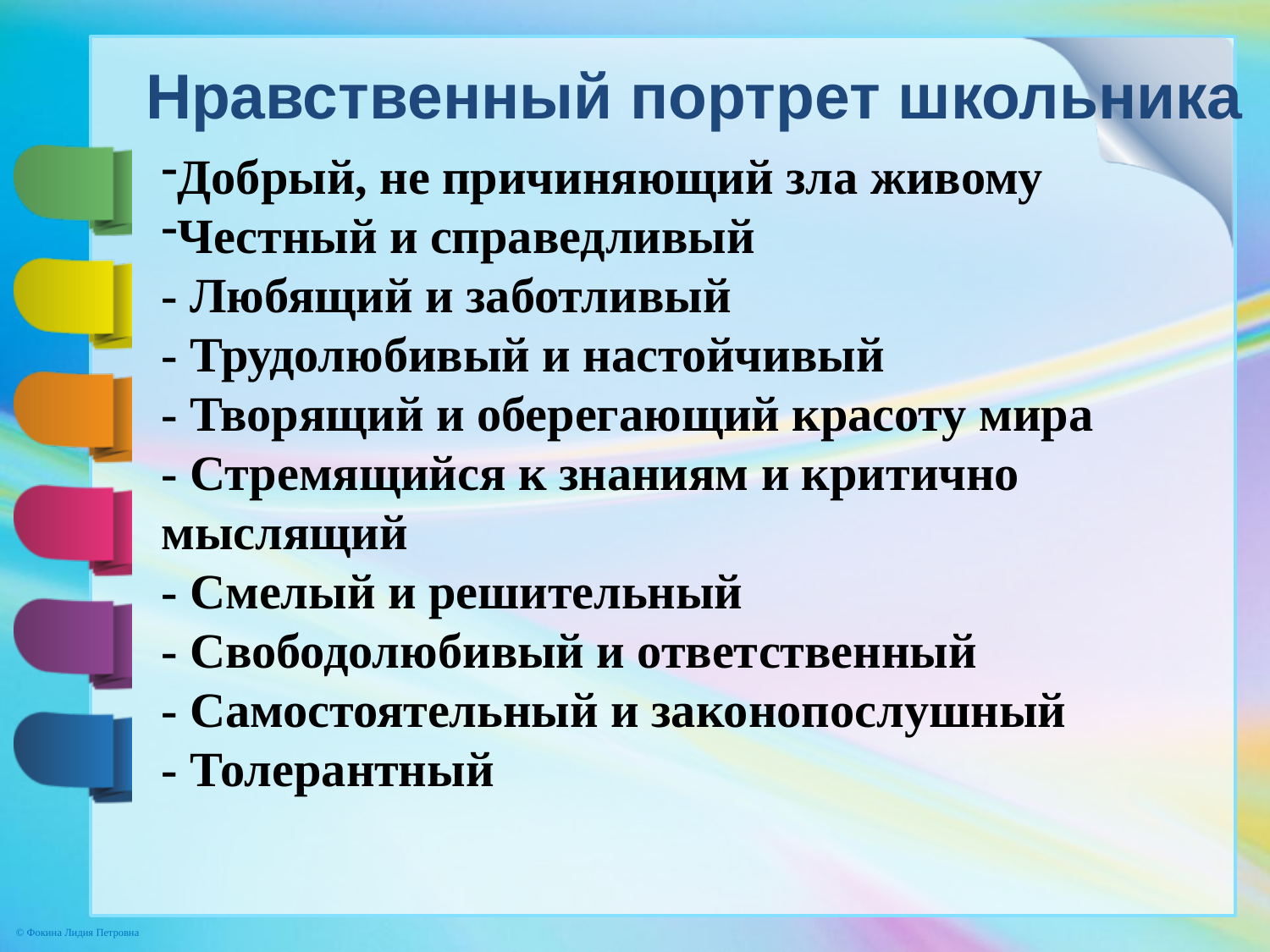

Нравственный портрет школьника
Добрый, не причиняющий зла живому
Честный и справедливый
- Любящий и заботливый
- Трудолюбивый и настойчивый
- Творящий и оберегающий красоту мира
- Стремящийся к знаниям и критично   мыслящий
- Смелый и решительный
- Свободолюбивый и ответственный
- Самостоятельный и законопослушный
- Толерантный